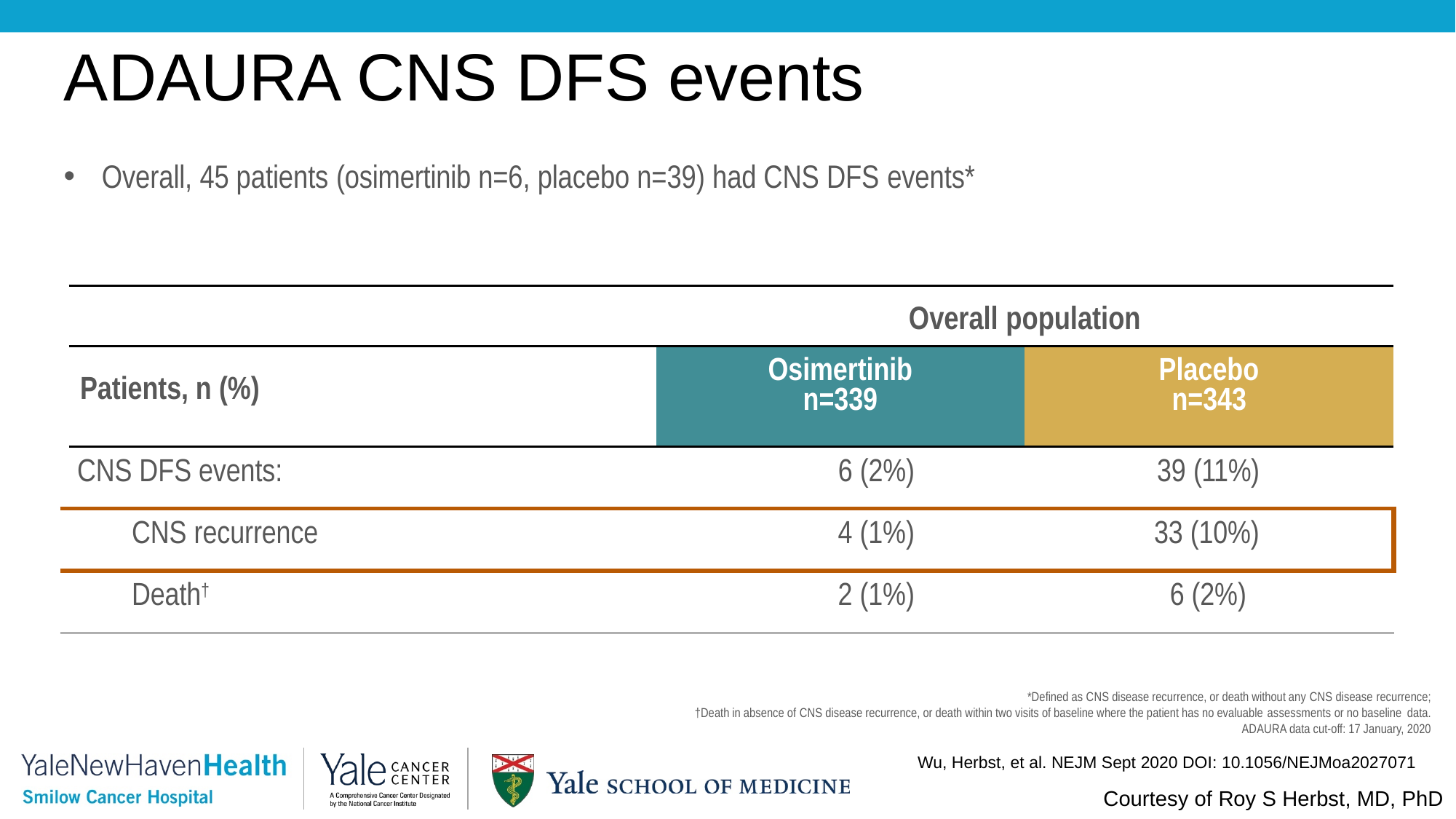

ADAURA CNS DFS events
Overall, 45 patients (osimertinib n=6, placebo n=39) had CNS DFS events*

Overall population
| Patients, n (%) | Osimertinib n=339 | Placebo n=343 |
| --- | --- | --- |
|  | CNS DFS events: | 6 (2%) | 39 (11%) |
| --- | --- | --- | --- |
|  | CNS recurrence | 4 (1%) | 33 (10%) |
|  | Death† | 2 (1%) | 6 (2%) |
*Defined as CNS disease recurrence, or death without any CNS disease recurrence;
†Death in absence of CNS disease recurrence, or death within two visits of baseline where the patient has no evaluable assessments or no baseline data.
ADAURA data cut-off: 17 January, 2020
Wu, Herbst, et al. NEJM Sept 2020 DOI: 10.1056/NEJMoa2027071
Courtesy of Roy S Herbst, MD, PhD